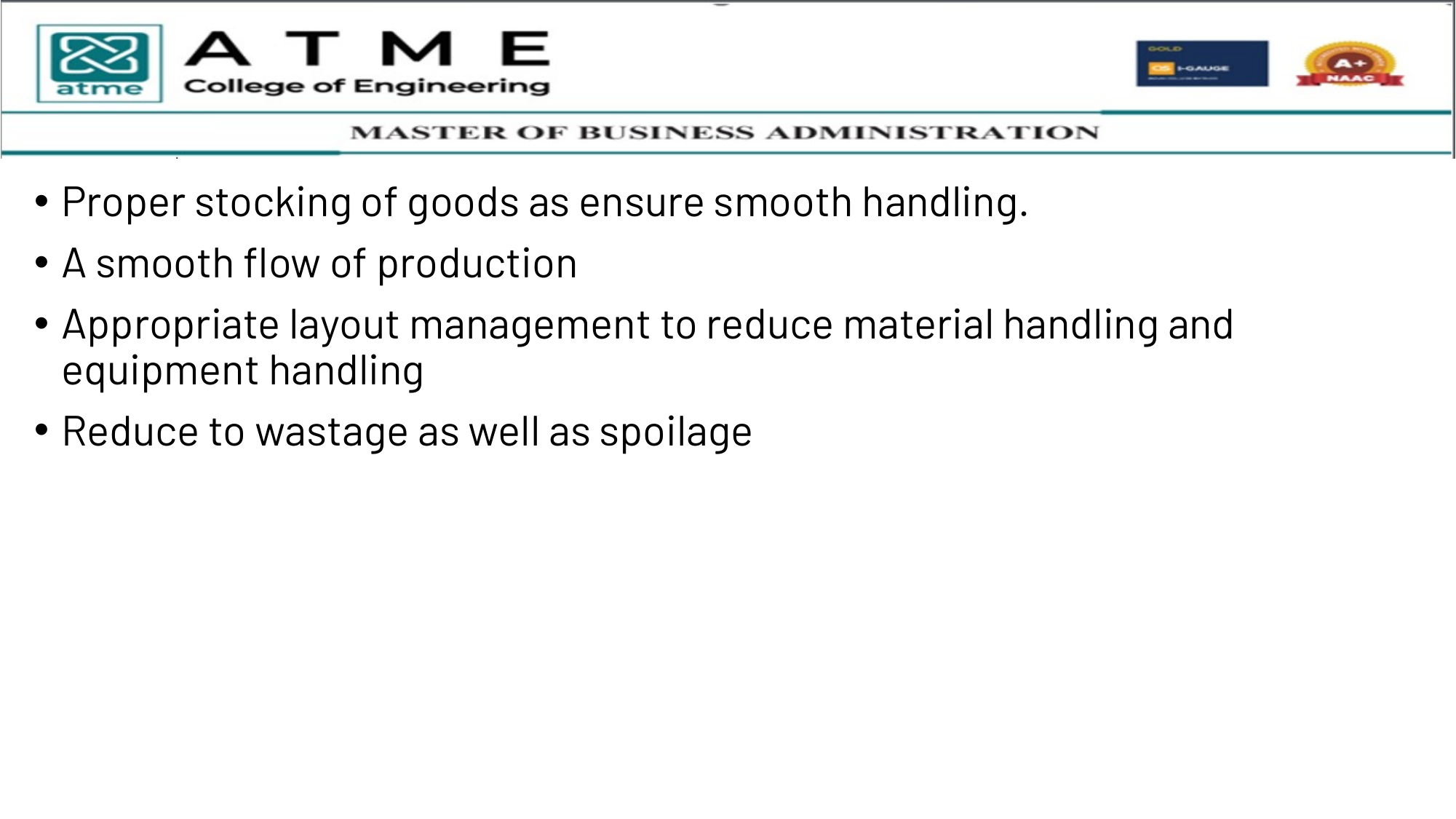

Proper stocking of goods as ensure smooth handling.
A smooth flow of production
Appropriate layout management to reduce material handling and equipment handling
Reduce to wastage as well as spoilage